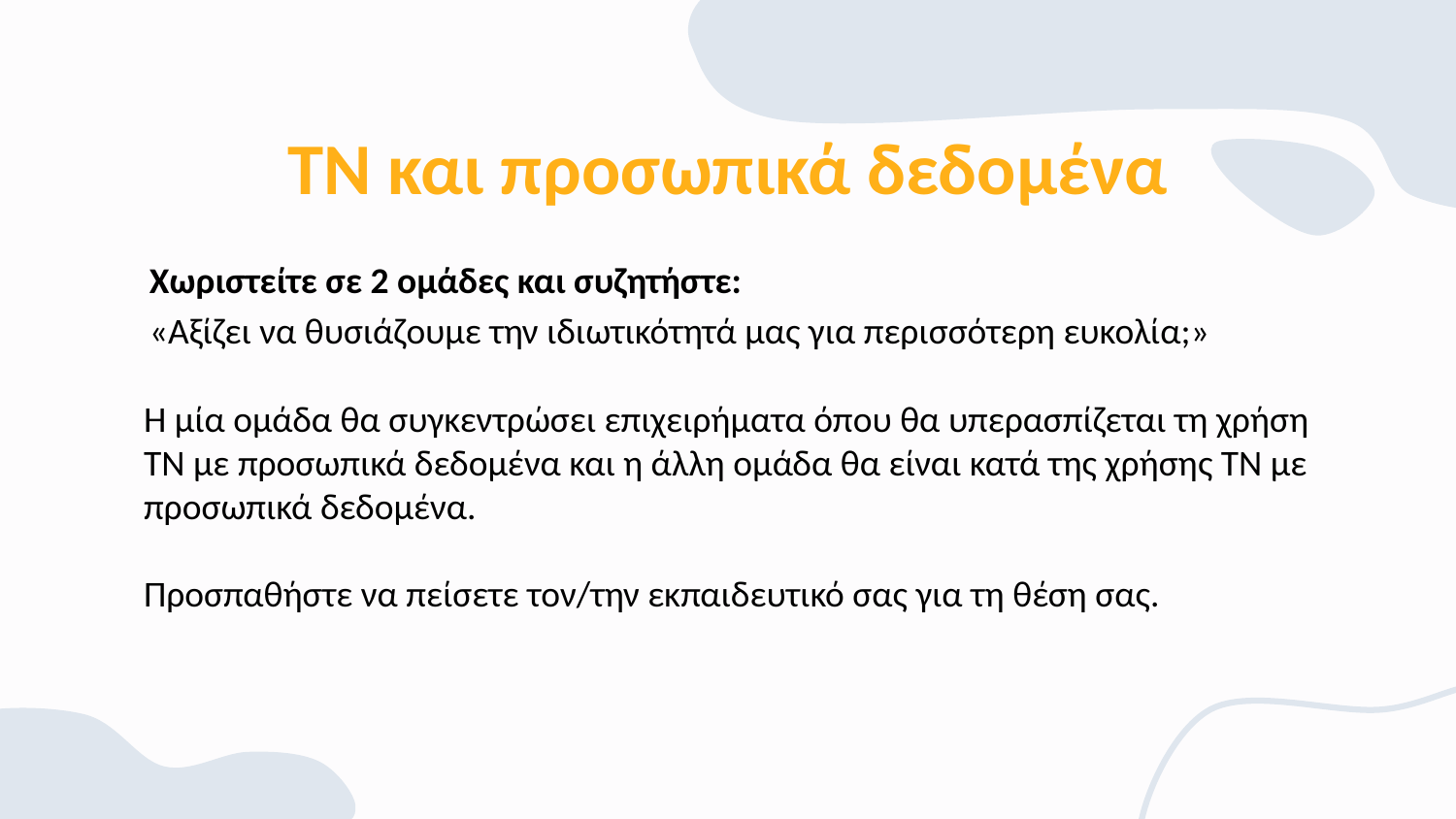

ΤΝ και προσωπικά δεδομένα
# Χωριστείτε σε 2 ομάδες και συζητήστε: «Αξίζει να θυσιάζουμε την ιδιωτικότητά μας για περισσότερη ευκολία;»
Η μία ομάδα θα συγκεντρώσει επιχειρήματα όπου θα υπερασπίζεται τη χρήση ΤΝ με προσωπικά δεδομένα και η άλλη ομάδα θα είναι κατά της χρήσης ΤΝ με προσωπικά δεδομένα.

Προσπαθήστε να πείσετε τον/την εκπαιδευτικό σας για τη θέση σας.